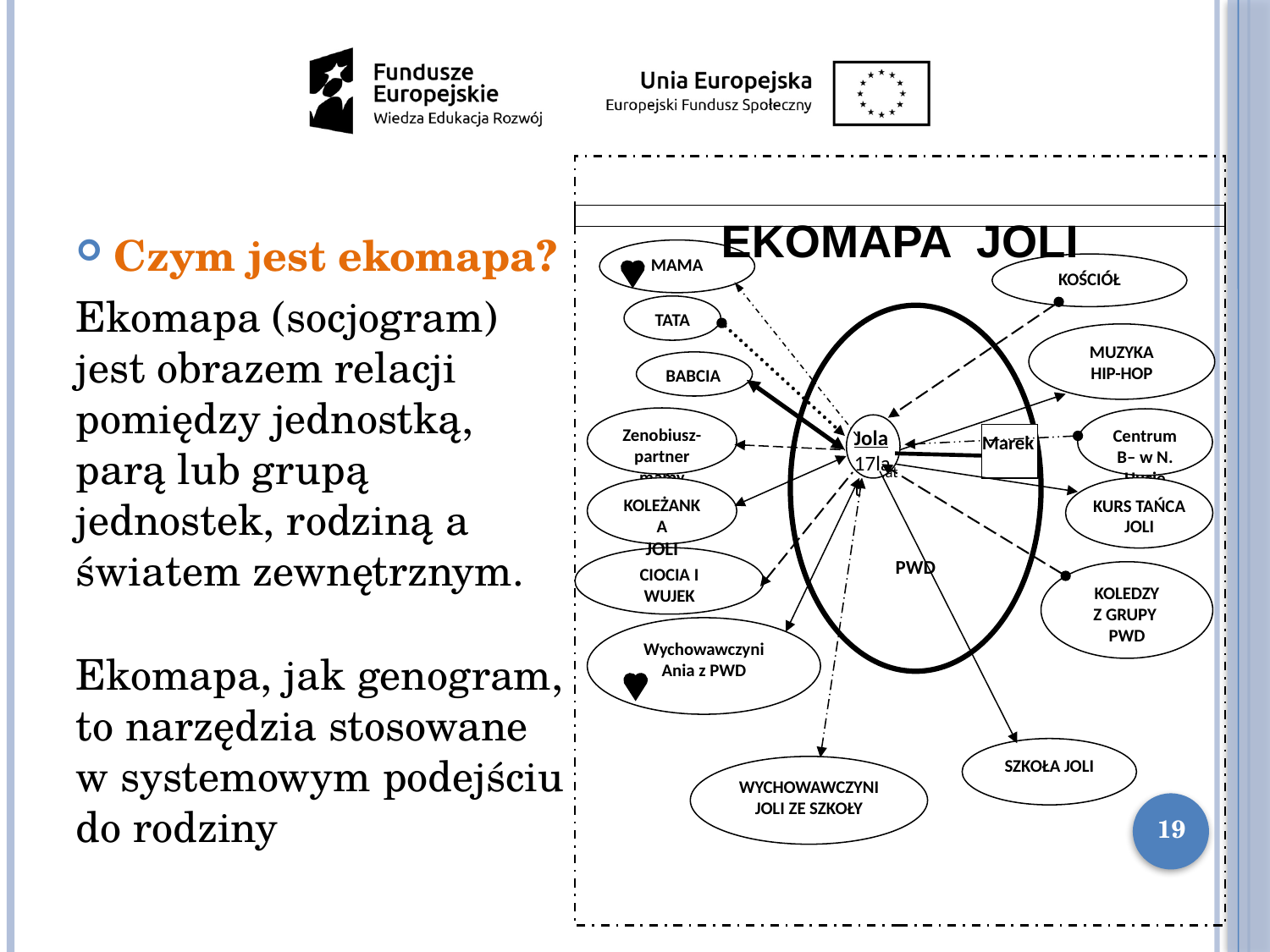

EKOMAPA  JOLI
MAMA
KOŚCIÓŁ

TATA

         11 lat

PWD

MUZYKA
HIP-HOP
BABCIA

Zenobiusz- partner mamy
Centrum B– w N. Hucie
Jola
17lat
Marek

KOLEŻANKA
JOLI

KURS TAŃCA
JOLI
CIOCIA I WUJEK
KOLEDZY
Z GRUPY
PWD
Wychowawczyni Ania z PWD

SZKOŁA JOLI
WYCHOWAWCZYNI
JOLI ZE SZKOŁY
Czym jest ekomapa?
Ekomapa (socjogram) jest obrazem relacji pomiędzy jednostką, parą lub grupą jednostek, rodziną a światem zewnętrznym.

Ekomapa, jak genogram, to narzędzia stosowane w systemowym podejściu do rodziny

19